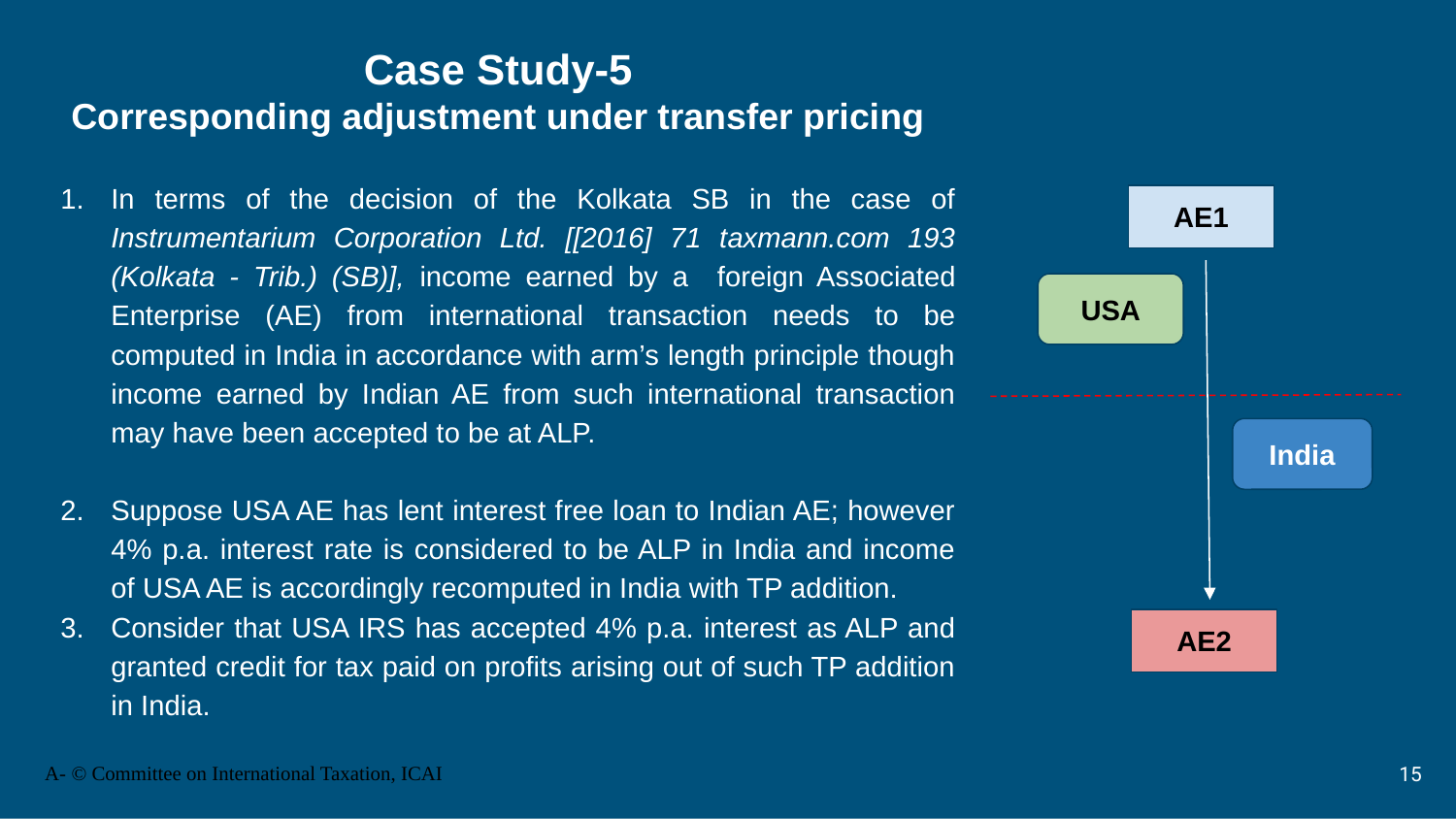

# Case Study-5
Corresponding adjustment under transfer pricing
In terms of the decision of the Kolkata SB in the case of Instrumentarium Corporation Ltd. [[2016] 71 taxmann.com 193 (Kolkata - Trib.) (SB)], income earned by a  foreign Associated Enterprise (AE) from international transaction needs to be computed in India in accordance with arm’s length principle though income earned by Indian AE from such international transaction may have been accepted to be at ALP.

Suppose USA AE has lent interest free loan to Indian AE; however 4% p.a. interest rate is considered to be ALP in India and income of USA AE is accordingly recomputed in India with TP addition.
Consider that USA IRS has accepted 4% p.a. interest as ALP and granted credit for tax paid on profits arising out of such TP addition in India.

AE1
USA
India
AE2
15
A- © Committee on International Taxation, ICAI